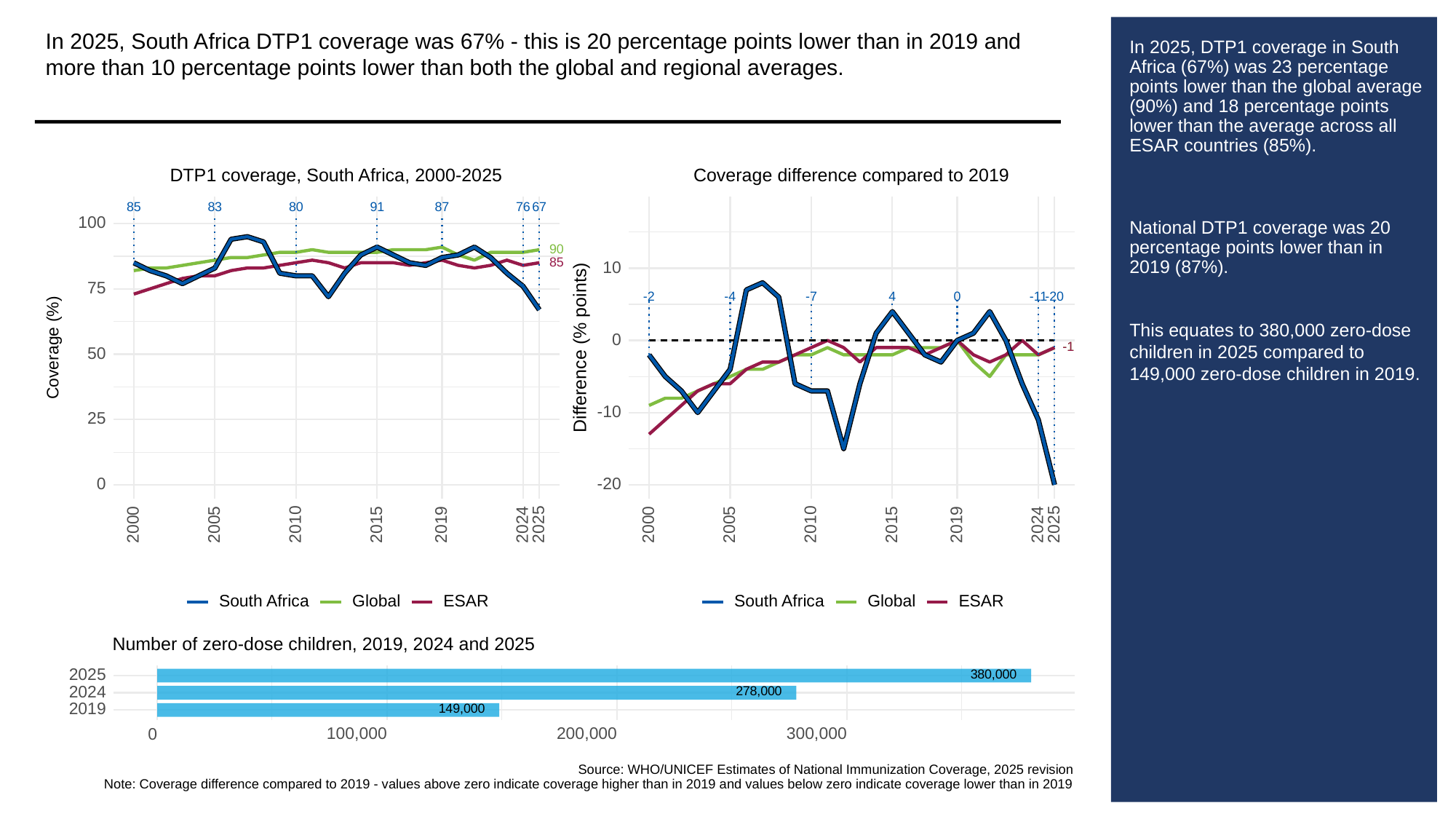

In 2025, South Africa DTP1 coverage was 67% - this is 20 percentage points lower than in 2019 and more than 10 percentage points lower than both the global and regional averages.
# In 2025, DTP1 coverage in South Africa (67%) was 23 percentage points lower than the global average (90%) and 18 percentage points lower than the average across all ESAR countries (85%).

National DTP1 coverage was 20 percentage points lower than in 2019 (87%).

This equates to 380,000 zero-dose children in 2025 compared to 149,000 zero-dose children in 2019.

DTP1 coverage, South Africa, 2000-2025
Coverage difference compared to 2019

83
85
80
91
87
76
67
100

90

85

10

75

0
-20
-2
-11
-4
4
-7

0
Difference (% points)
Coverage (%)

-1
-1
50

-10

25

0
-20

2000
2005
2010
2015
2019
2024
2025
2000
2005
2010
2015
2019
2024
2025
South Africa
Global
ESAR
South Africa
Global
ESAR

Number of zero-dose children, 2019, 2024 and 2025

380,000
2025

278,000
2024

149,000
2019

100,000
200,000
300,000
0
Source: WHO/UNICEF Estimates of National Immunization Coverage, 2025 revision
Note: Coverage difference compared to 2019 - values above zero indicate coverage higher than in 2019 and values below zero indicate coverage lower than in 2019